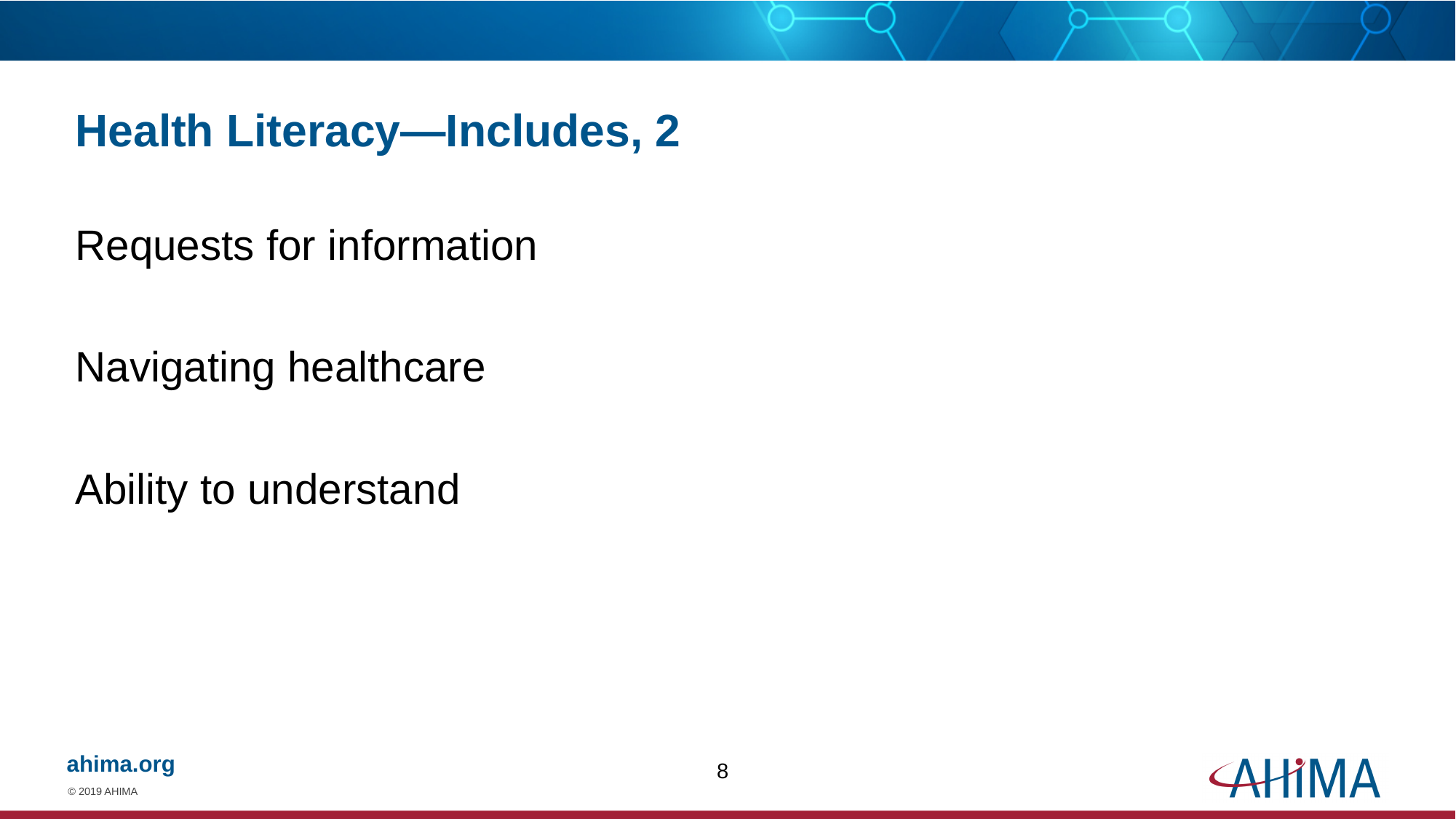

# Health Literacy—Includes, 2
Requests for information

Navigating healthcare

Ability to understand